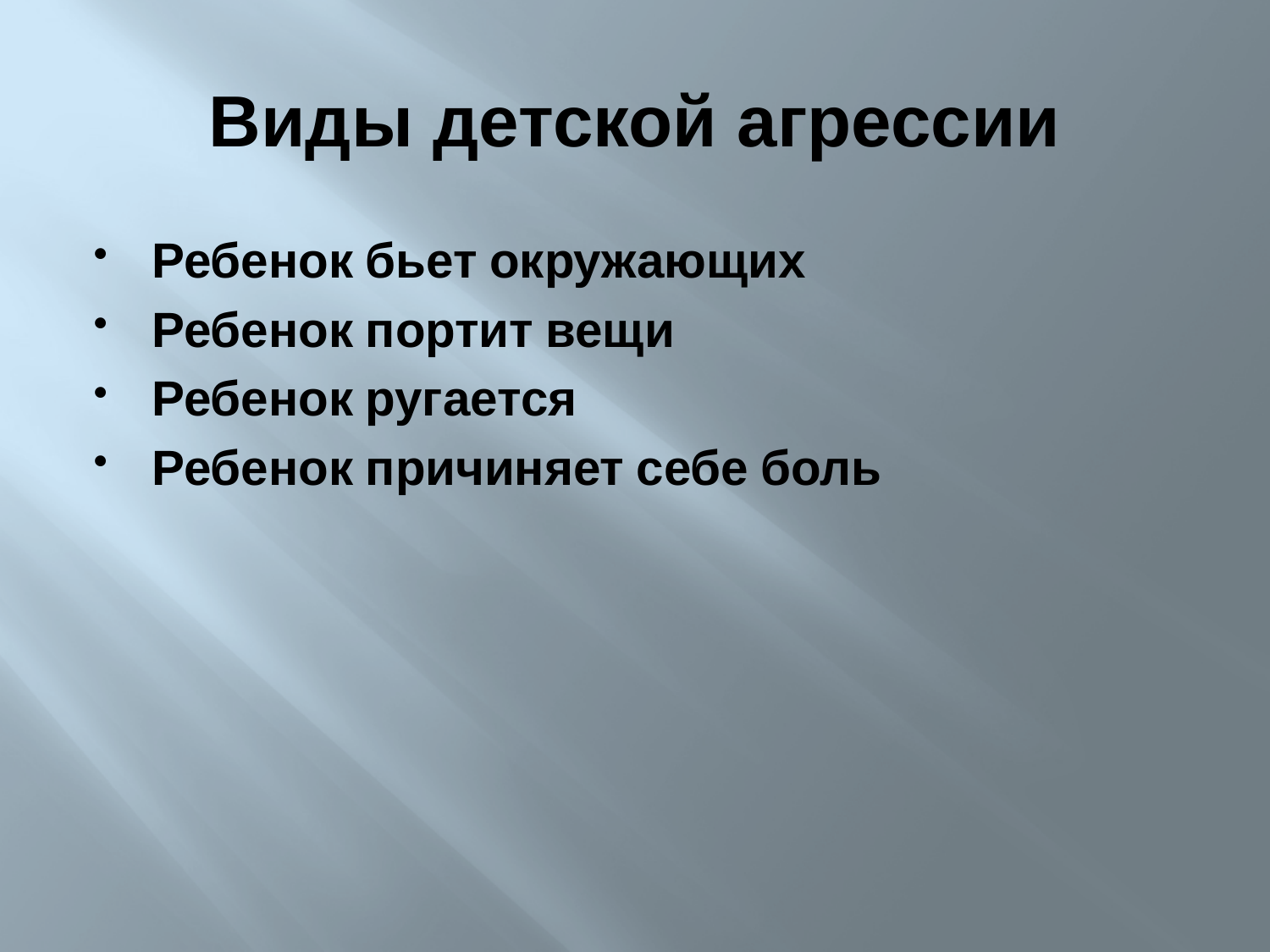

# Виды детской агрессии
Ребенок бьет окружающих
Ребенок портит вещи
Ребенок ругается
Ребенок причиняет себе боль